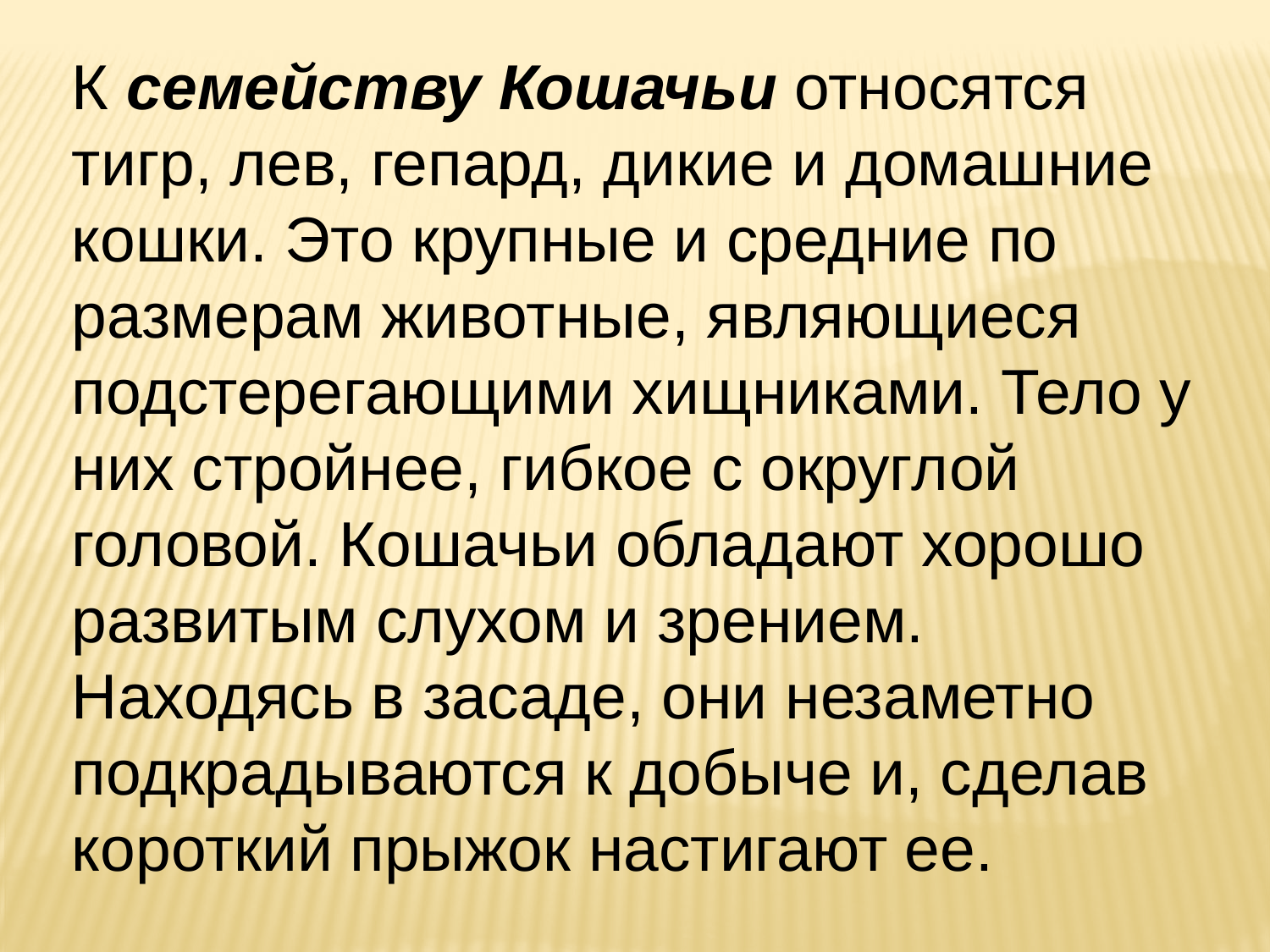

К семейству Кошачьи относятся тигр, лев, гепард, дикие и домашние кошки. Это крупные и средние по размерам животные, являющиеся подстерегающими хищниками. Тело у них стройнее, гибкое с округлой головой. Кошачьи обладают хорошо развитым слухом и зрением. Находясь в засаде, они незаметно подкрадываются к добыче и, сделав короткий прыжок настигают ее.